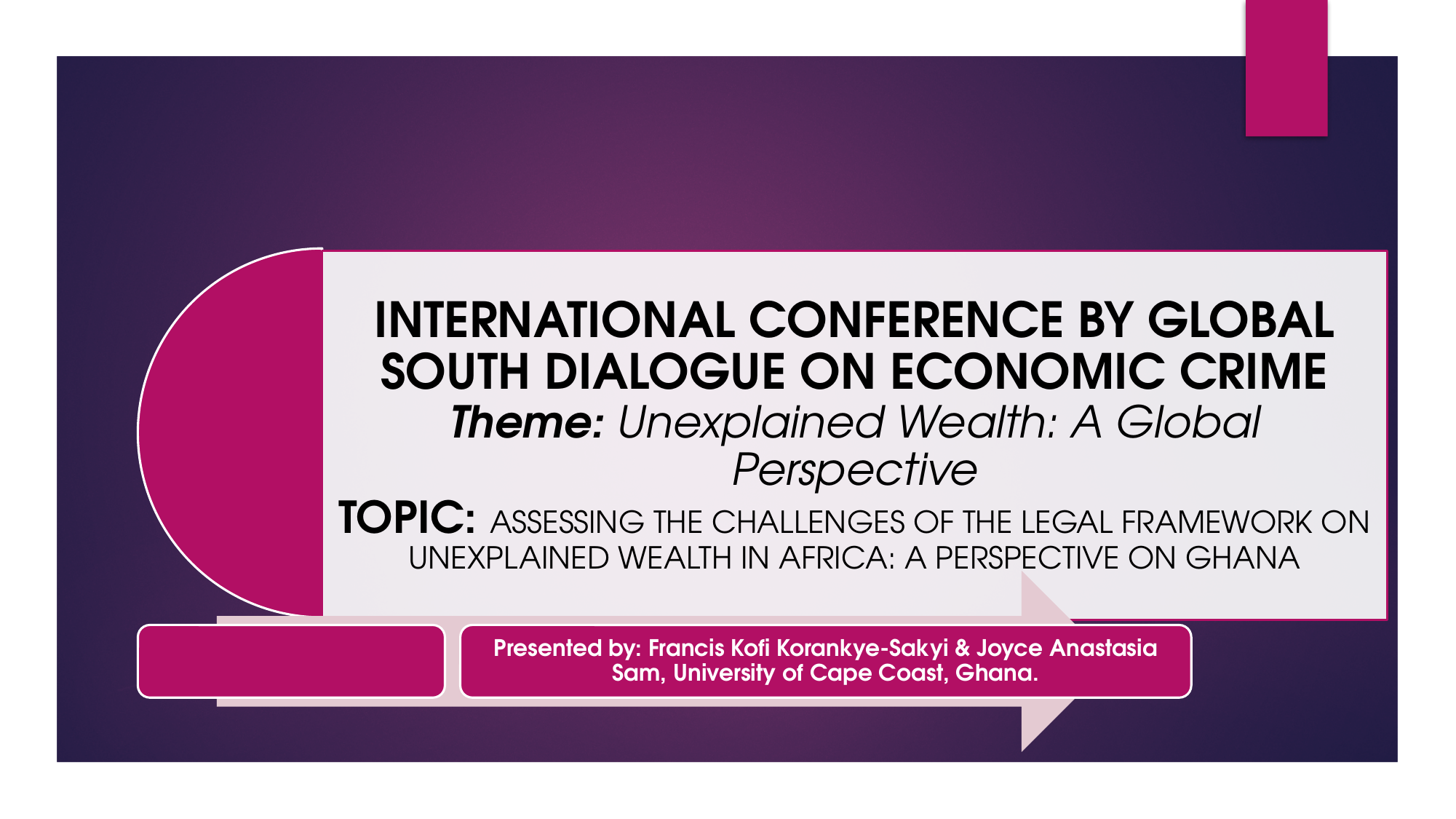

INTERNATIONAL CONFERENCE BY GLOBAL SOUTH DIALOGUE ON ECONOMIC CRIME
Theme: Unexplained Wealth: A Global Perspective
TOPIC: ASSESSING THE CHALLENGES OF THE LEGAL FRAMEWORK ON UNEXPLAINED WEALTH IN AFRICA: A PERSPECTIVE ON GHANA

Presented by: Francis Kofi Korankye-Sakyi & Joyce Anastasia Sam, University of Cape Coast, Ghana.